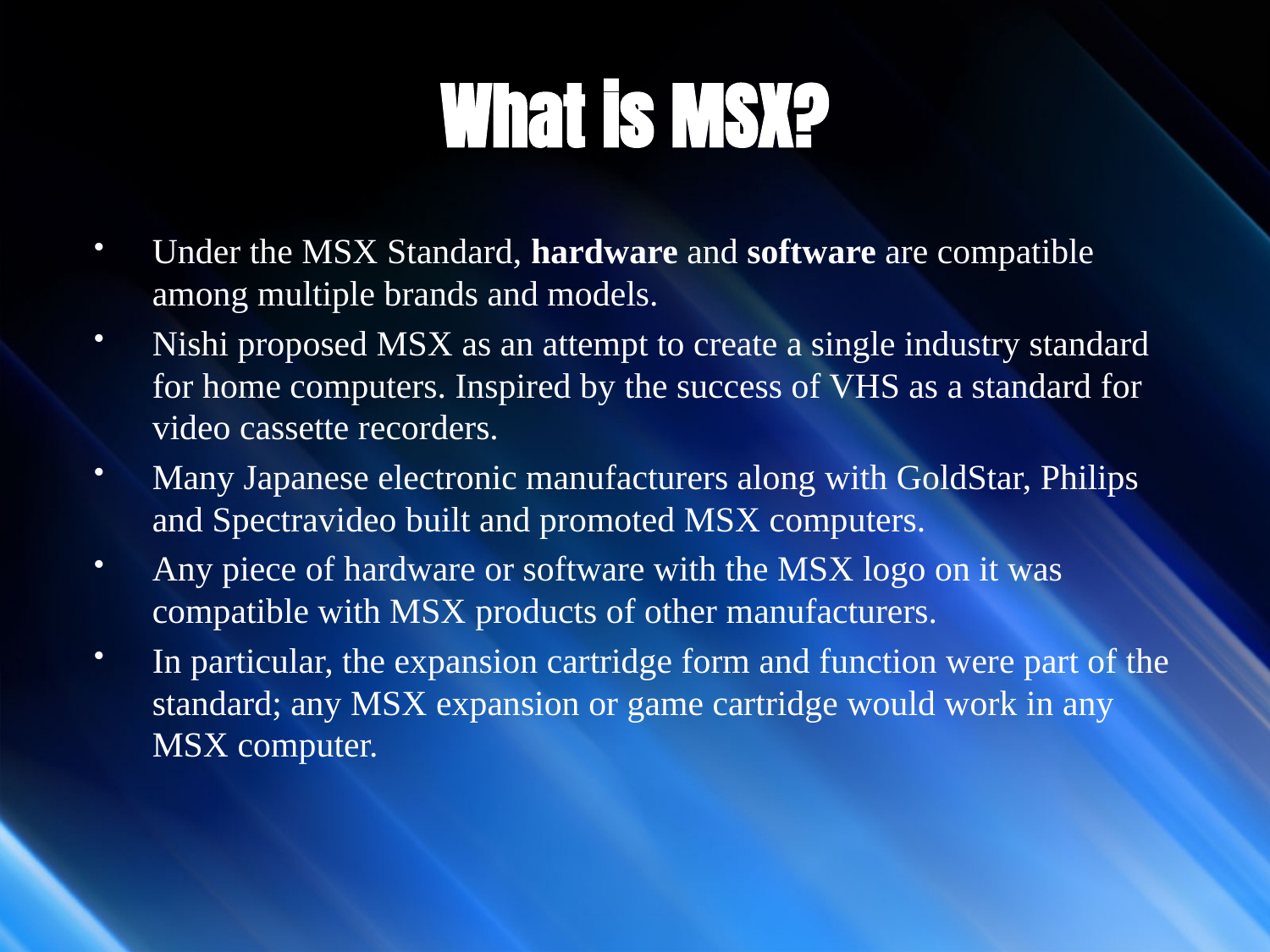

# What is MSX?
Under the MSX Standard, hardware and software are compatible among multiple brands and models.
Nishi proposed MSX as an attempt to create a single industry standard for home computers. Inspired by the success of VHS as a standard for video cassette recorders.
Many Japanese electronic manufacturers along with GoldStar, Philips and Spectravideo built and promoted MSX computers.
Any piece of hardware or software with the MSX logo on it was compatible with MSX products of other manufacturers.
In particular, the expansion cartridge form and function were part of the standard; any MSX expansion or game cartridge would work in any MSX computer.